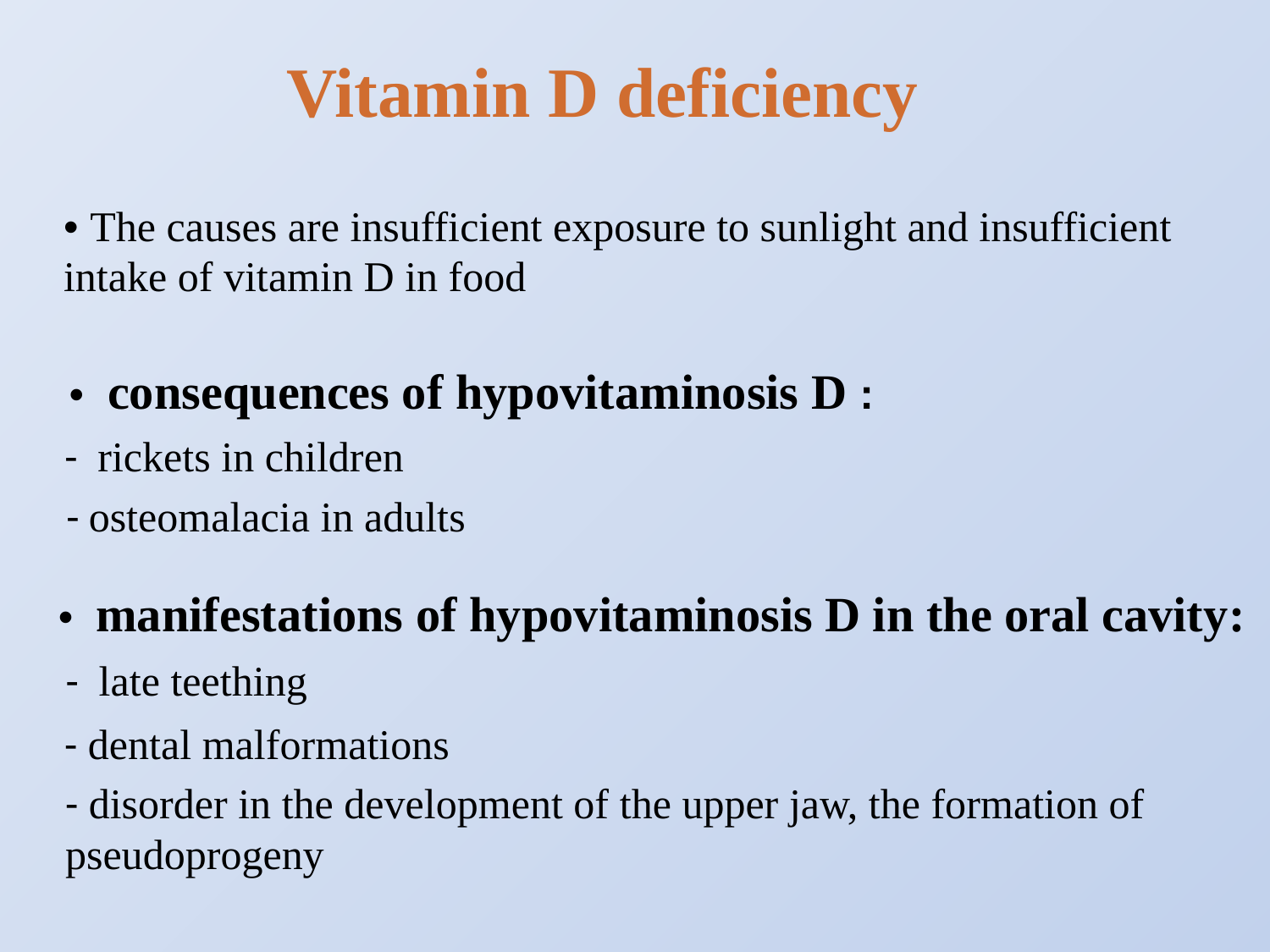

Vitamin D deficiency

• The causes are insufficient exposure to sunlight and insufficient intake of vitamin D in food

•  consequences of hypovitaminosis D :

-  rickets in children

- osteomalacia in adults

•  manifestations of hypovitaminosis D in the oral cavity:

-  late teething

- dental malformations

- disorder in the development of the upper jaw, the formation of pseudoprogeny